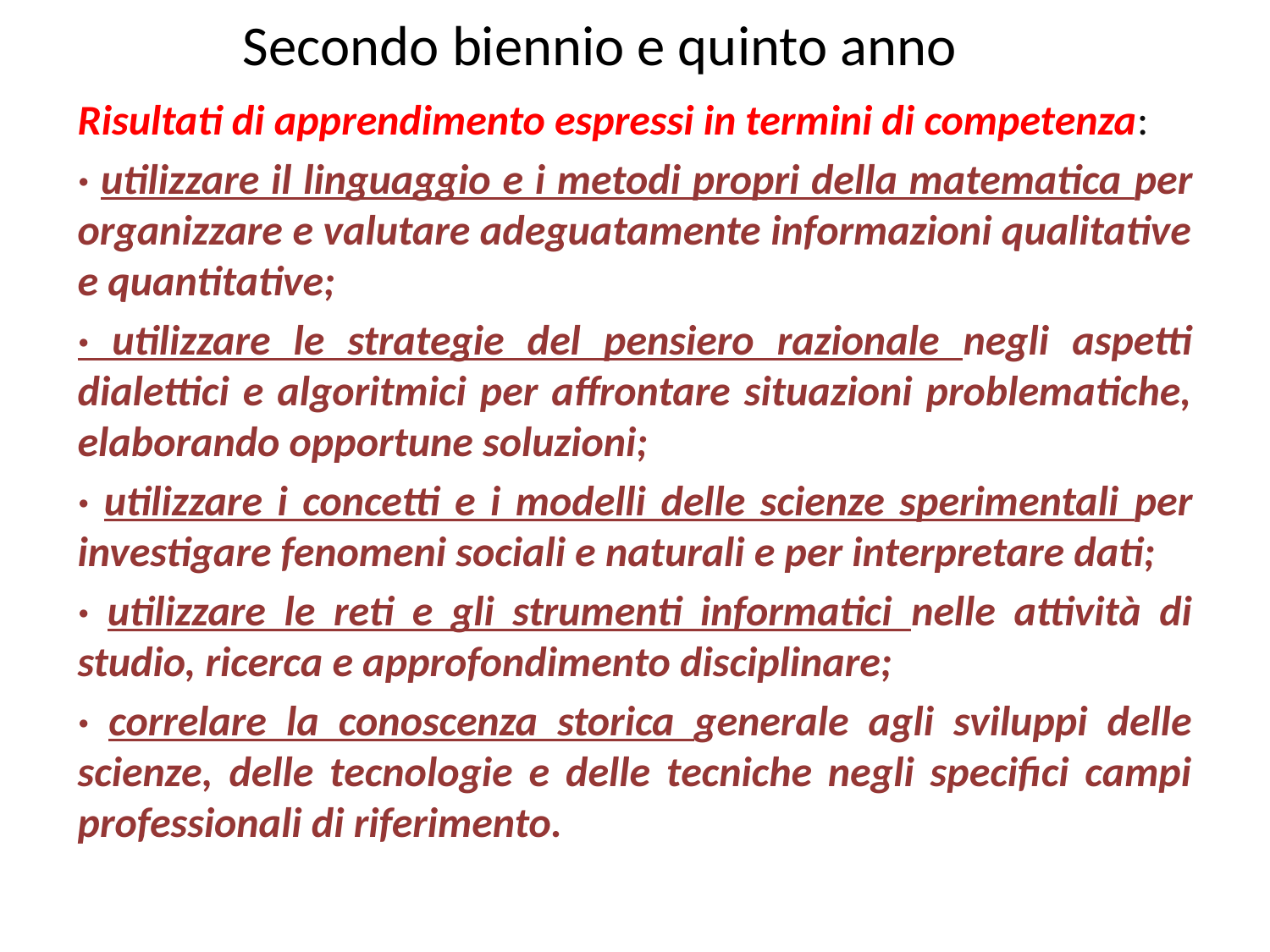

# Secondo biennio e quinto anno
Risultati di apprendimento espressi in termini di competenza:
· utilizzare il linguaggio e i metodi propri della matematica per organizzare e valutare adeguatamente informazioni qualitative e quantitative;
· utilizzare le strategie del pensiero razionale negli aspetti dialettici e algoritmici per affrontare situazioni problematiche, elaborando opportune soluzioni;
· utilizzare i concetti e i modelli delle scienze sperimentali per investigare fenomeni sociali e naturali e per interpretare dati;
· utilizzare le reti e gli strumenti informatici nelle attività di studio, ricerca e approfondimento disciplinare;
· correlare la conoscenza storica generale agli sviluppi delle scienze, delle tecnologie e delle tecniche negli specifici campi professionali di riferimento.